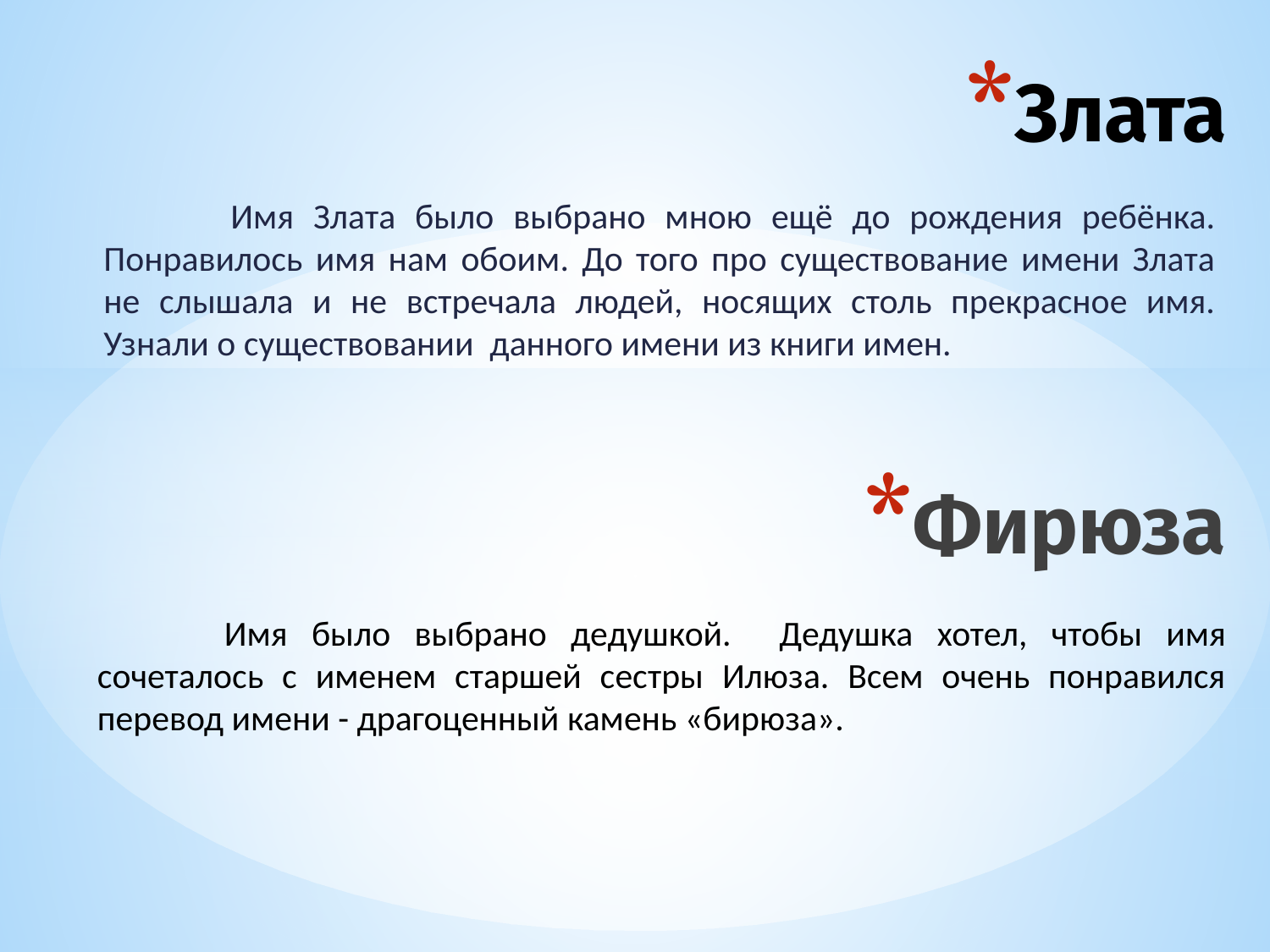

# Злата
	Имя Злата было выбрано мною ещё до рождения ребёнка. Понравилось имя нам обоим. До того про существование имени Злата не слышала и не встречала людей, носящих столь прекрасное имя. Узнали о существовании  данного имени из книги имен.
Фирюза
	Имя было выбрано дедушкой.  Дедушка хотел, чтобы имя сочеталось с именем старшей сестры Илюза. Всем очень понравился перевод имени - драгоценный камень «бирюза».